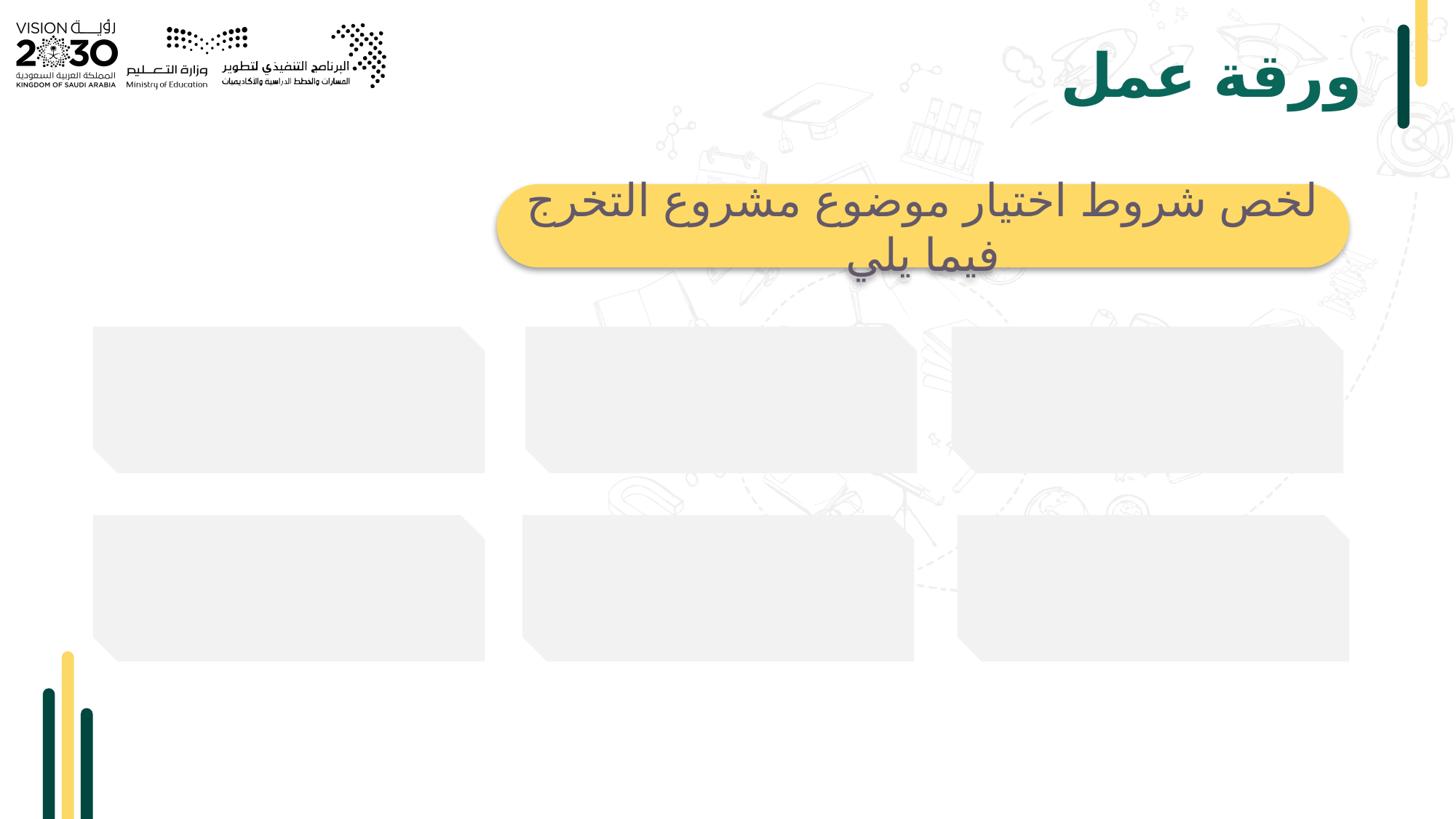

# ورقة عمل

لخص شروط اختيار موضوع مشروع التخرج فيما يلي